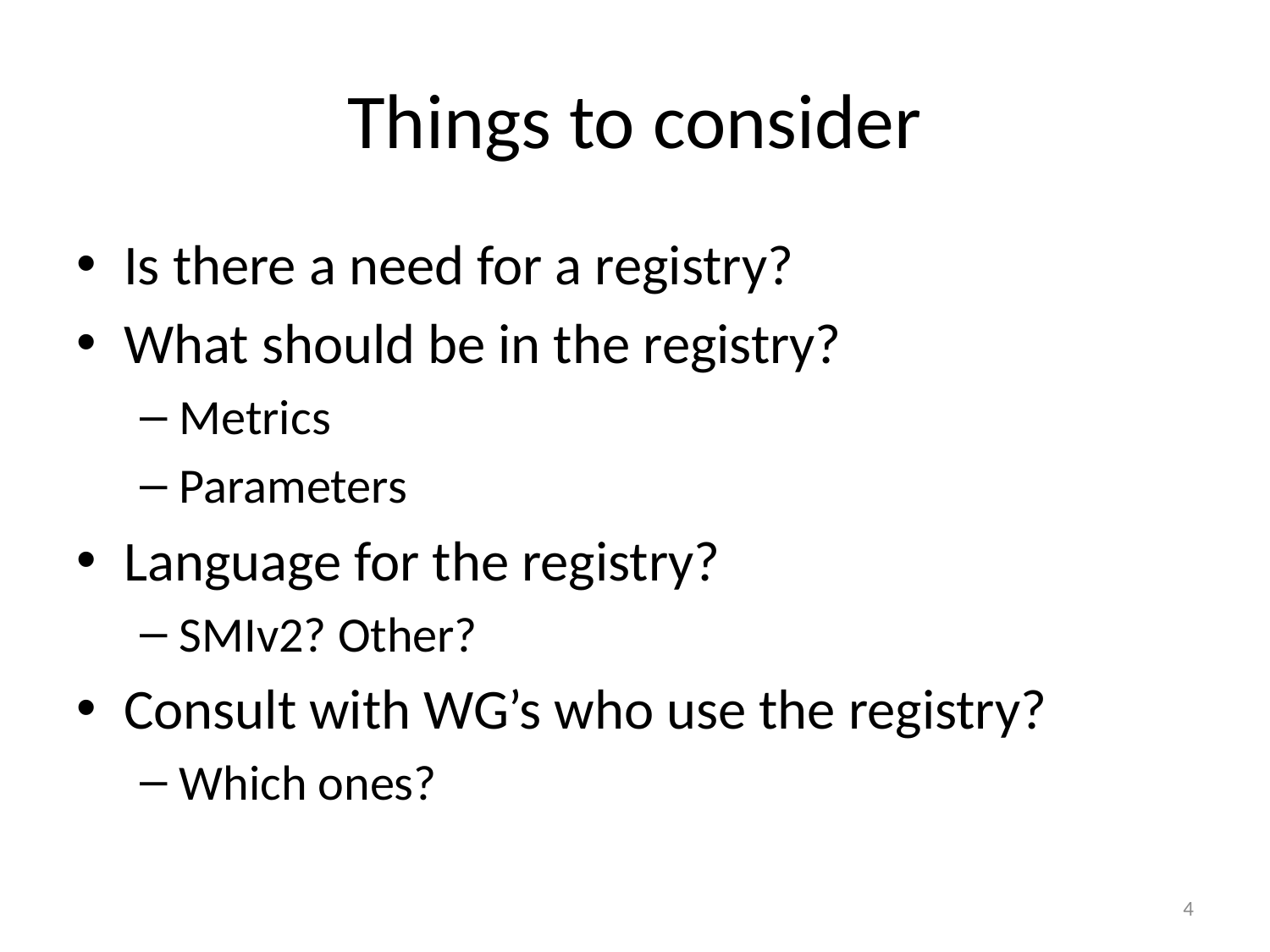

# Things to consider
Is there a need for a registry?
What should be in the registry?
Metrics
Parameters
Language for the registry?
SMIv2? Other?
Consult with WG’s who use the registry?
Which ones?
4